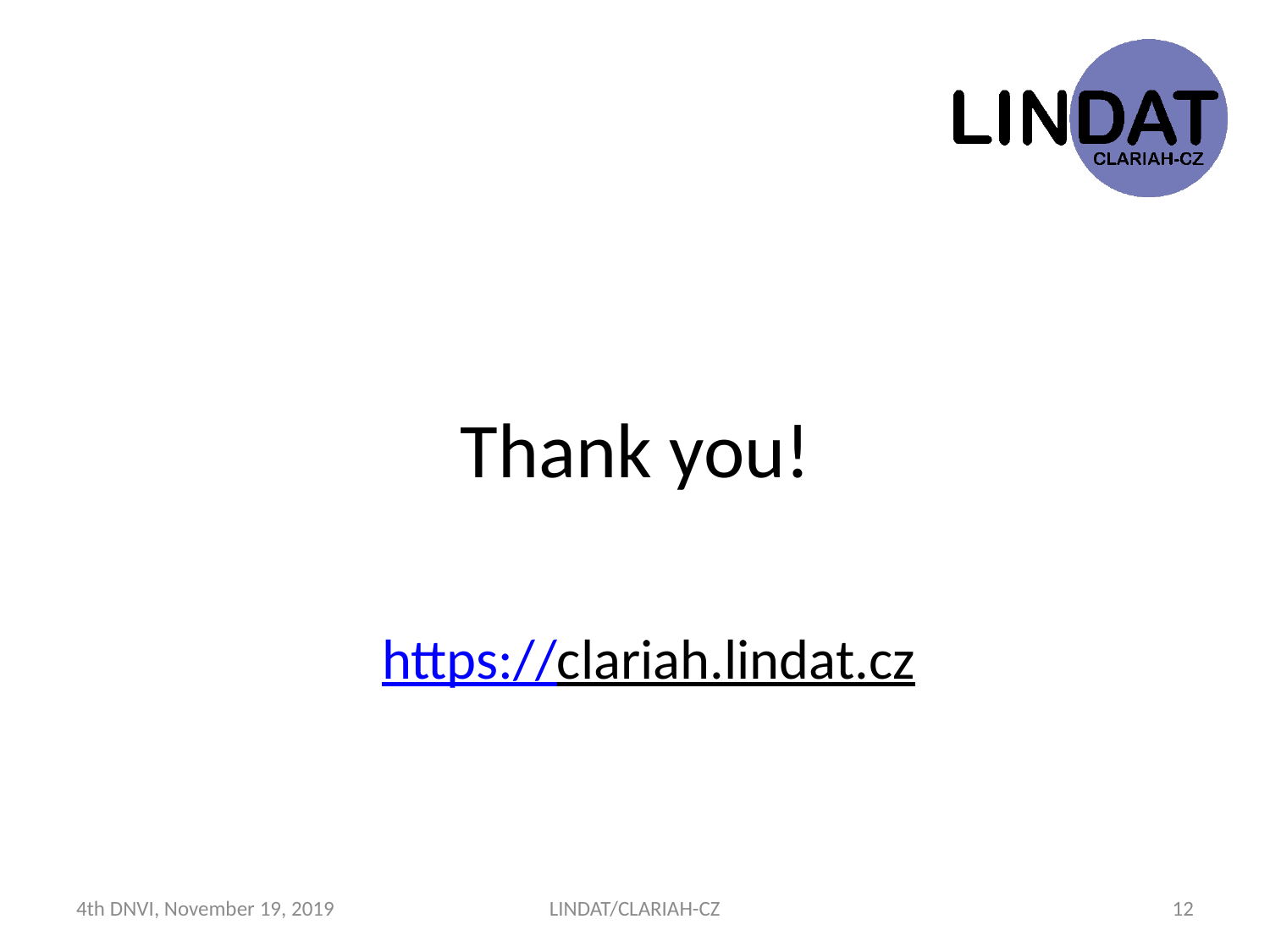

# Thank you!
https://clariah.lindat.cz
4th DNVI, November 19, 2019
LINDAT/CLARIAH-CZ
12